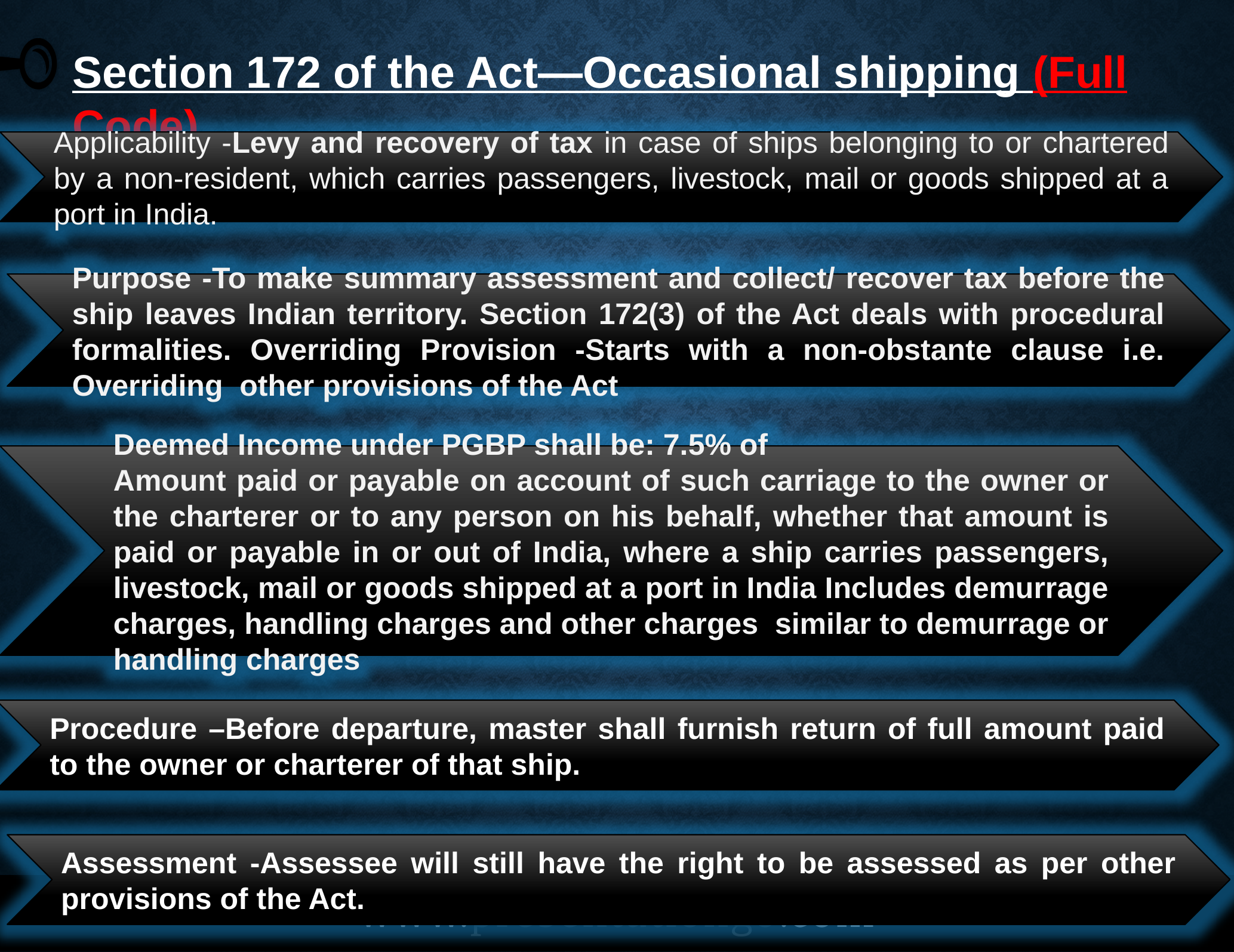

Section 172 of the Act—Occasional shipping (Full Code)
Applicability -Levy and recovery of tax in case of ships belonging to or chartered by a non-resident, which carries passengers, livestock, mail or goods shipped at a port in India.
Purpose -To make summary assessment and collect/ recover tax before the ship leaves Indian territory. Section 172(3) of the Act deals with procedural formalities. Overriding Provision -Starts with a non-obstante clause i.e. Overriding  other provisions of the Act
Deemed Income under PGBP shall be: 7.5% of
Amount paid or payable on account of such carriage to the owner or the charterer or to any person on his behalf, whether that amount is paid or payable in or out of India, where a ship carries passengers, livestock, mail or goods shipped at a port in India Includes demurrage charges, handling charges and other charges  similar to demurrage or handling charges
Procedure –Before departure, master shall furnish return of full amount paid to the owner or charterer of that ship.
Assessment -Assessee will still have the right to be assessed as per other provisions of the Act.